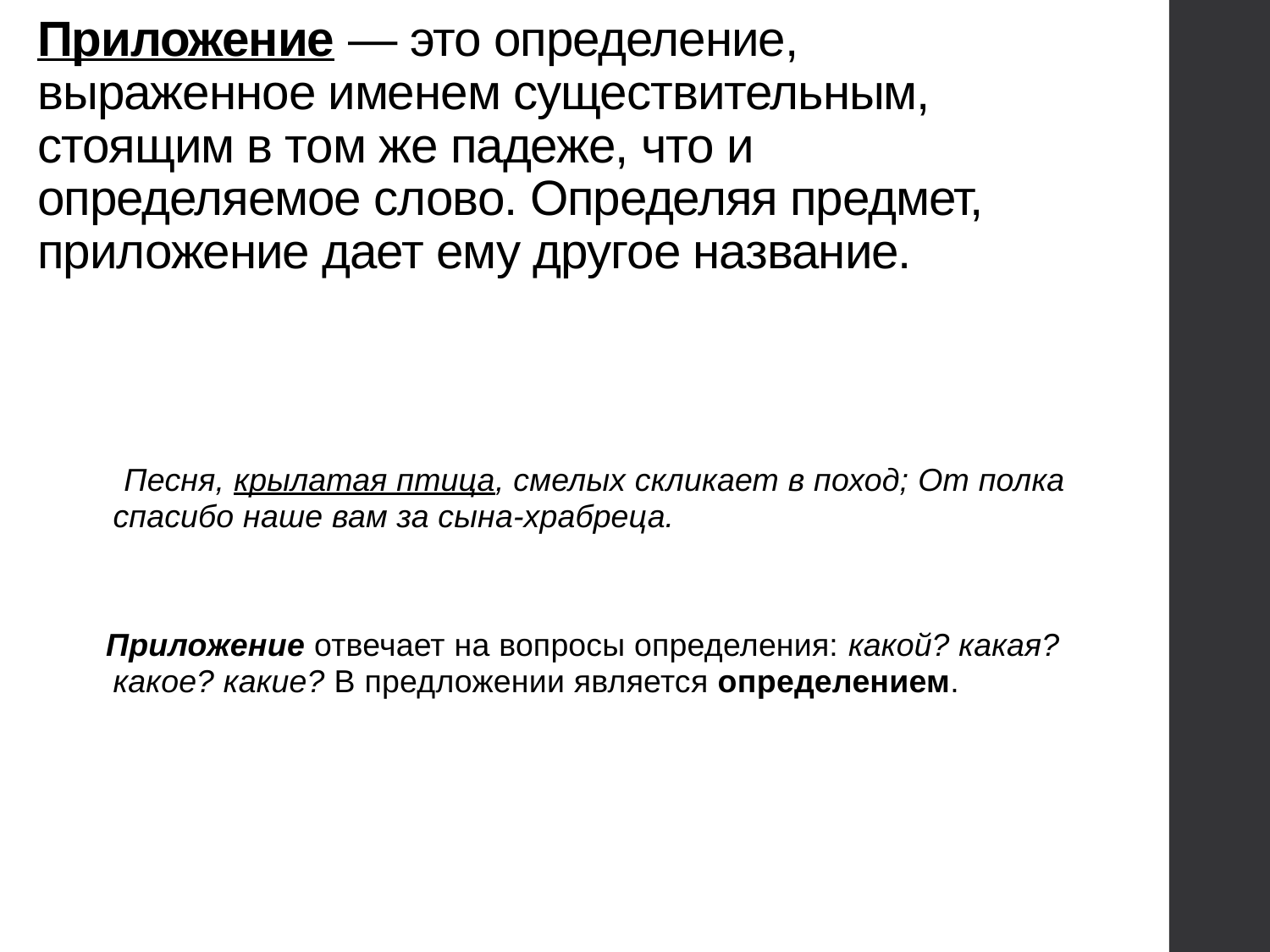

# Приложение — это определение, выраженное именем существительным, стоящим в том же падеже, что и определяемое слово. Определяя предмет, приложение дает ему другое название.
    Песня, крылатая птица, смелых скликает в поход; От полка спасибо наше вам за сына-храбреца.

  Приложение отвечает на вопросы определения: какой? какая? какое? какие? В предложении является определением.